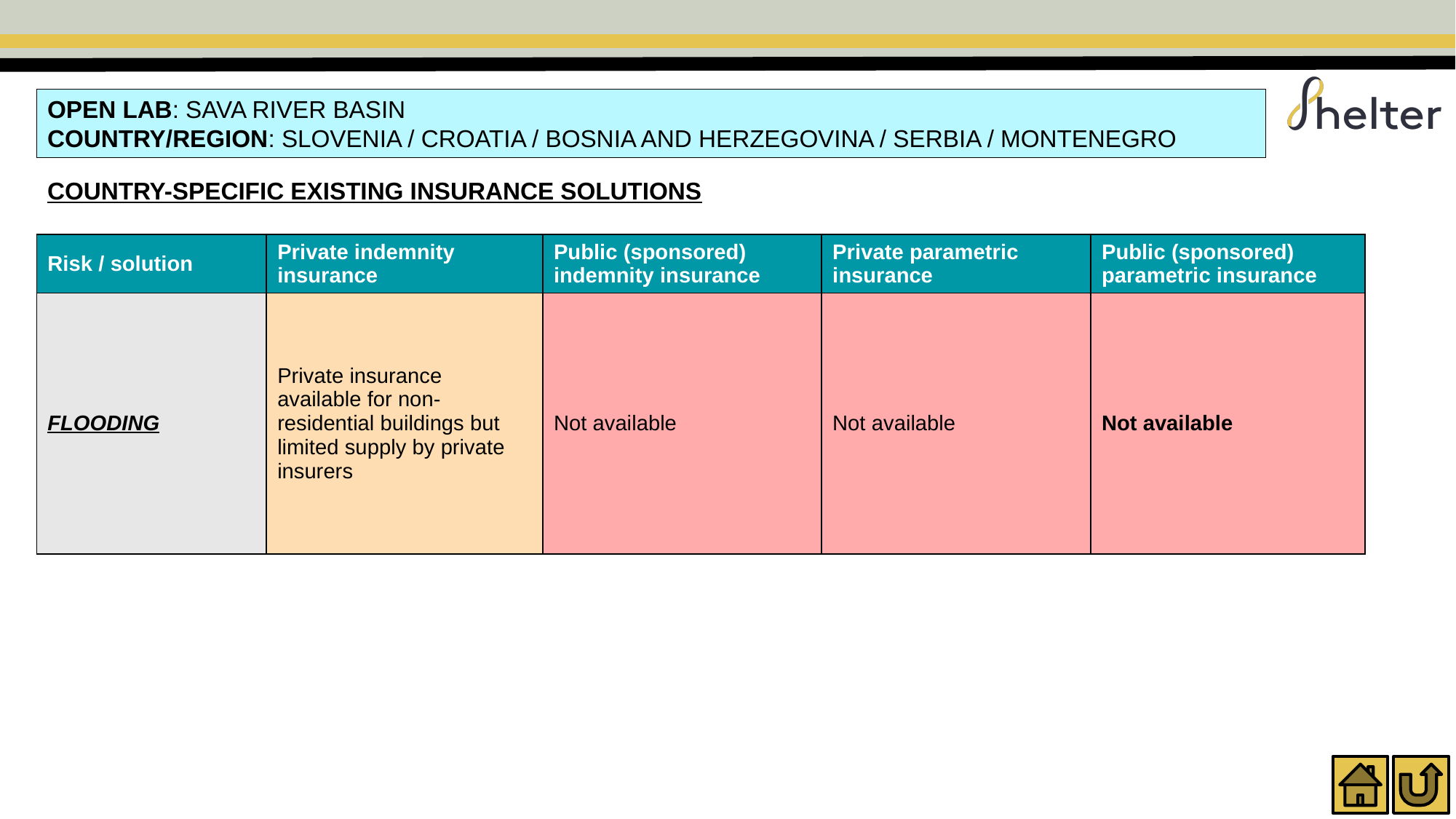

OPEN LAB: SAVA RIVER BASIN
COUNTRY/REGION: SLOVENIA / CROATIA / BOSNIA AND HERZEGOVINA / SERBIA / MONTENEGRO
COUNTRY-SPECIFIC EXISTING INSURANCE SOLUTIONS
| Risk / solution | Private indemnity insurance | Public (sponsored) indemnity insurance | Private parametric insurance | Public (sponsored) parametric insurance |
| --- | --- | --- | --- | --- |
| FLOODING | Private insurance available for non-residential buildings but limited supply by private insurers | Not available | Not available | Not available |